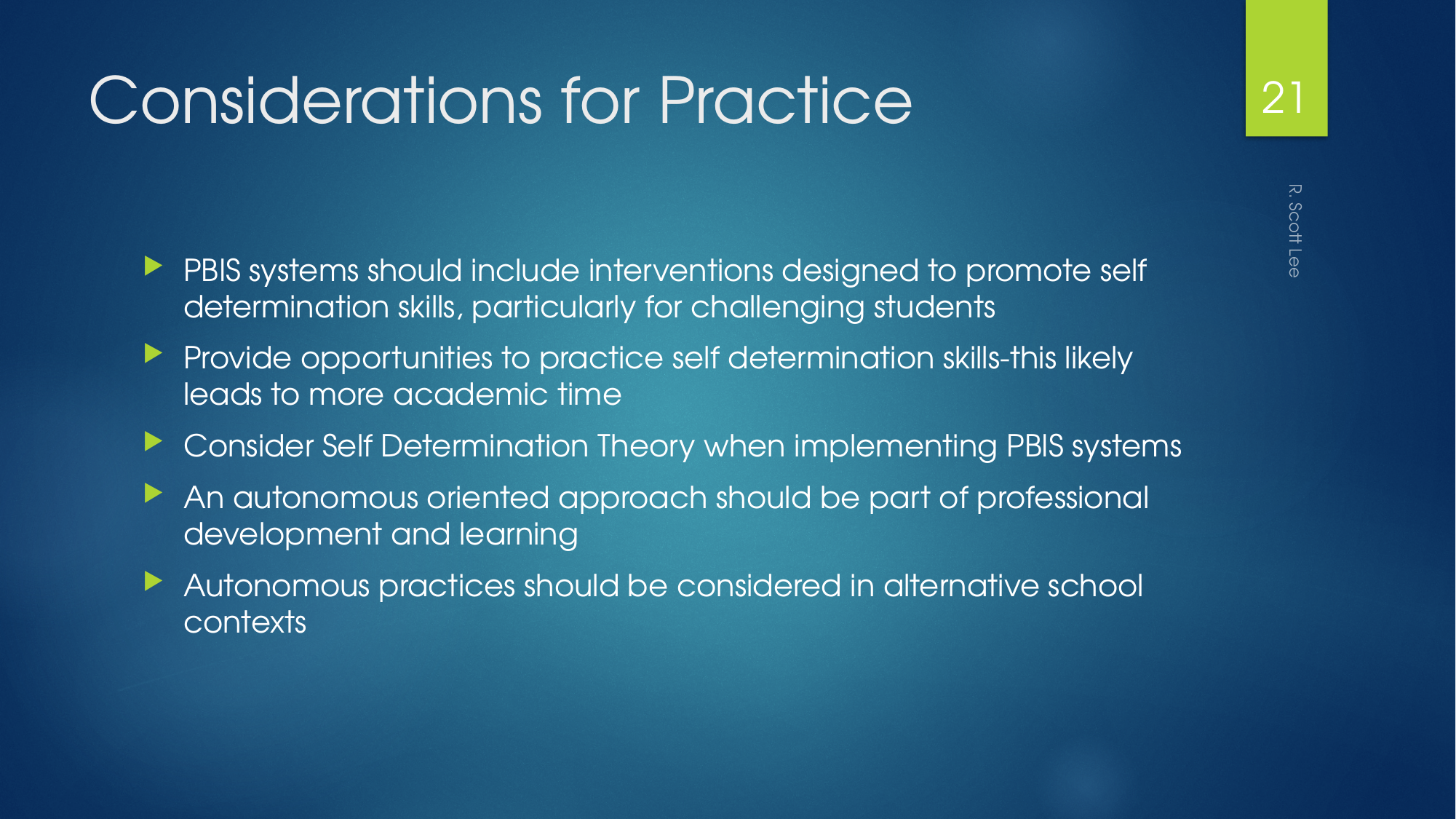

21
# Considerations for Practice
PBIS systems should include interventions designed to promote self determination skills, particularly for challenging students
Provide opportunities to practice self determination skills-this likely leads to more academic time
Consider Self Determination Theory when implementing PBIS systems
An autonomous oriented approach should be part of professional development and learning
Autonomous practices should be considered in alternative school contexts
R. Scott Lee